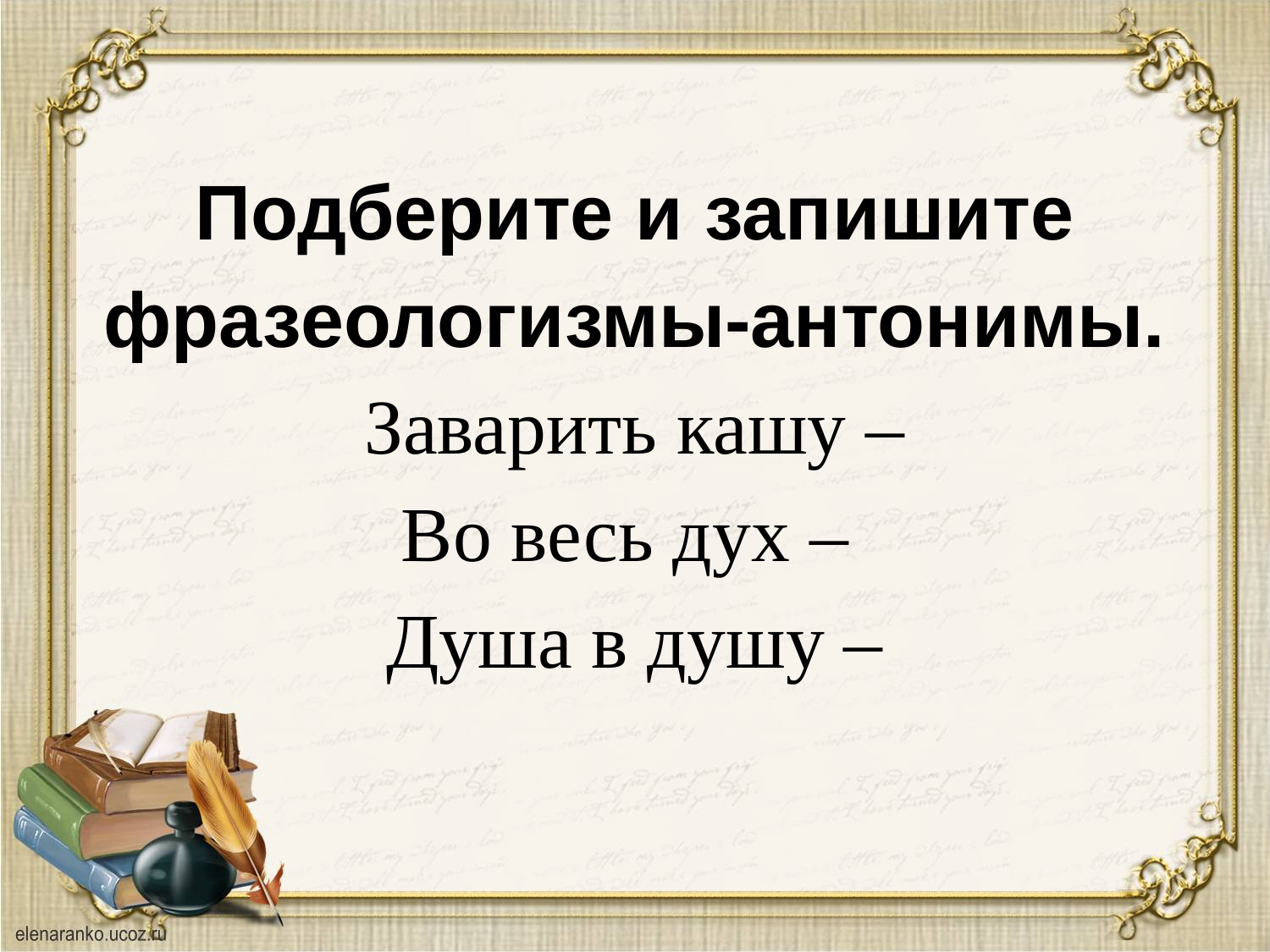

# Подберите и запишите фразеологизмы-антонимы. Заварить кашу – Во весь дух –  Душа в душу –